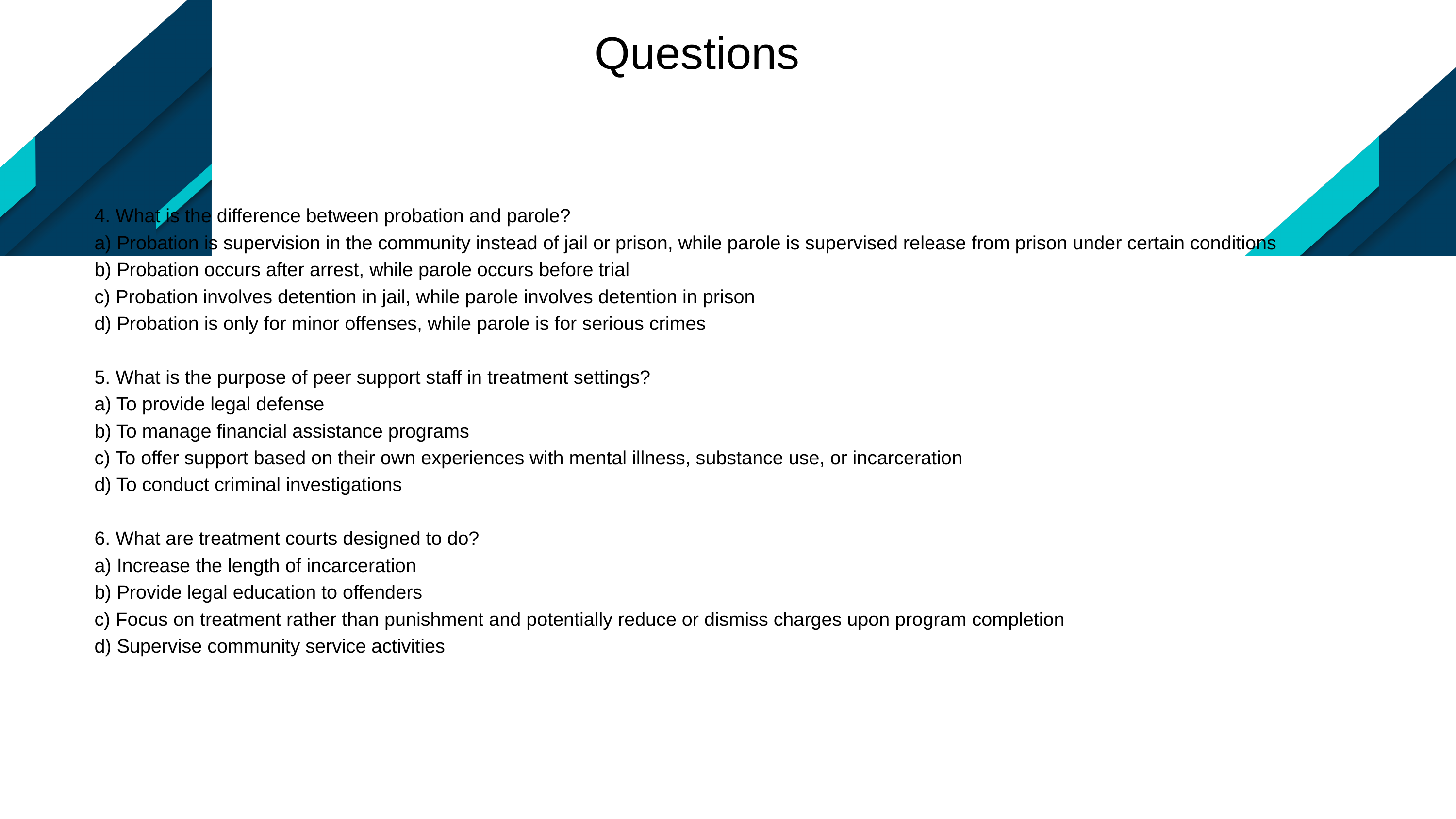

Questions
4. What is the difference between probation and parole?
a) Probation is supervision in the community instead of jail or prison, while parole is supervised release from prison under certain conditions
b) Probation occurs after arrest, while parole occurs before trial
c) Probation involves detention in jail, while parole involves detention in prison
d) Probation is only for minor offenses, while parole is for serious crimes

5. What is the purpose of peer support staff in treatment settings?
a) To provide legal defense
b) To manage financial assistance programs
c) To offer support based on their own experiences with mental illness, substance use, or incarceration
d) To conduct criminal investigations

6. What are treatment courts designed to do?
a) Increase the length of incarceration
b) Provide legal education to offenders
c) Focus on treatment rather than punishment and potentially reduce or dismiss charges upon program completion
d) Supervise community service activities